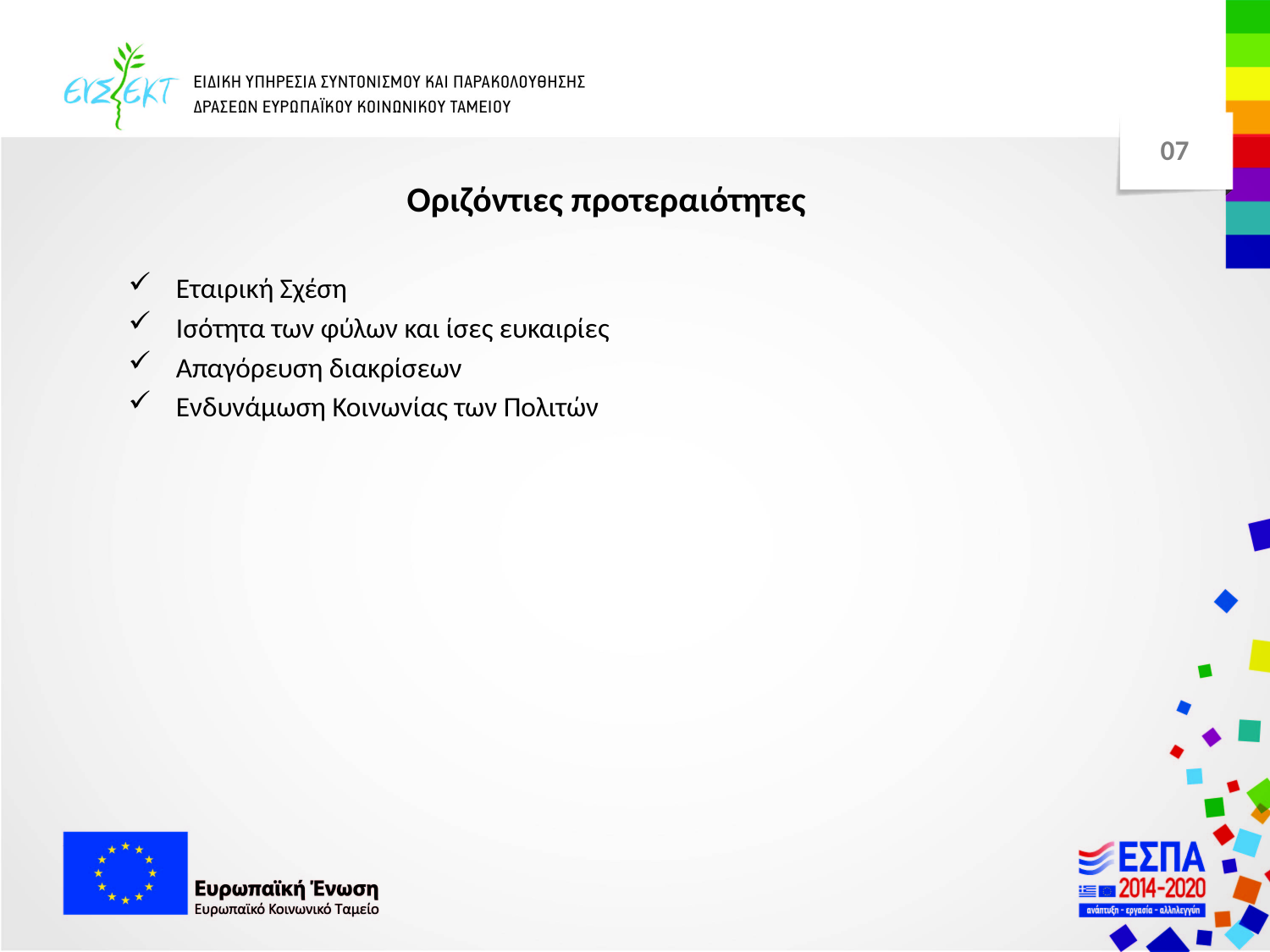

07
# Οριζόντιες προτεραιότητες
Εταιρική Σχέση
Ισότητα των φύλων και ίσες ευκαιρίες
Απαγόρευση διακρίσεων
Ενδυνάμωση Κοινωνίας των Πολιτών